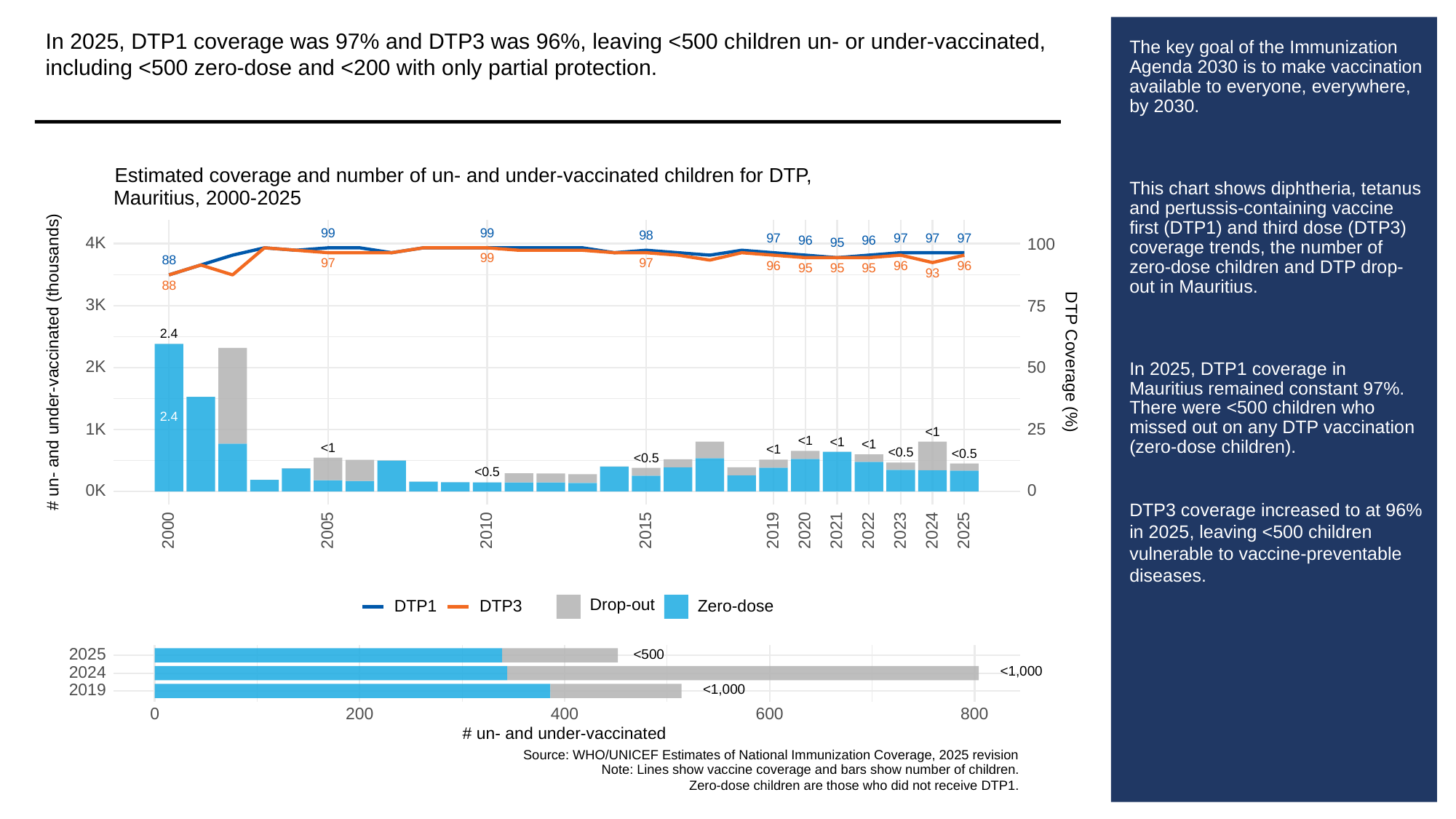

In 2025, DTP1 coverage was 97% and DTP3 was 96%, leaving <500 children un- or under-vaccinated, including <500 zero-dose and <200 with only partial protection.
# The key goal of the Immunization Agenda 2030 is to make vaccination available to everyone, everywhere, by 2030.

This chart shows diphtheria, tetanus and pertussis-containing vaccine first (DTP1) and third dose (DTP3) coverage trends, the number of zero-dose children and DTP drop-out in Mauritius.

In 2025, DTP1 coverage in Mauritius remained constant 97%. There were <500 children who missed out on any DTP vaccination (zero-dose children).

DTP3 coverage increased to at 96% in 2025, leaving <500 children vulnerable to vaccine-preventable diseases.

Estimated coverage and number of un- and under-vaccinated children for DTP,
Mauritius, 2000-2025

99
99
98
97
97
97
97
96
96
4K
95
100

99
88
97
97
96
96
96
95
95
95
93

88
3K
75

2.4

# un- and under-vaccinated (thousands)
DTP Coverage (%)
2K
50

2.4
1K
25
<1

<1
<1
<1

<1
<1
<0.5
<0.5

<0.5

<0.5

0K
0

2023
2000
2005
2010
2015
2019
2020
2021
2022
2024
2025

Drop-out
DTP3
Zero-dose
DTP1

2025
<500

<1,000
2024

<1,000
2019

0
200
400
600
800
# un- and under-vaccinated
Source: WHO/UNICEF Estimates of National Immunization Coverage, 2025 revision
Note: Lines show vaccine coverage and bars show number of children.
Zero-dose children are those who did not receive DTP1.